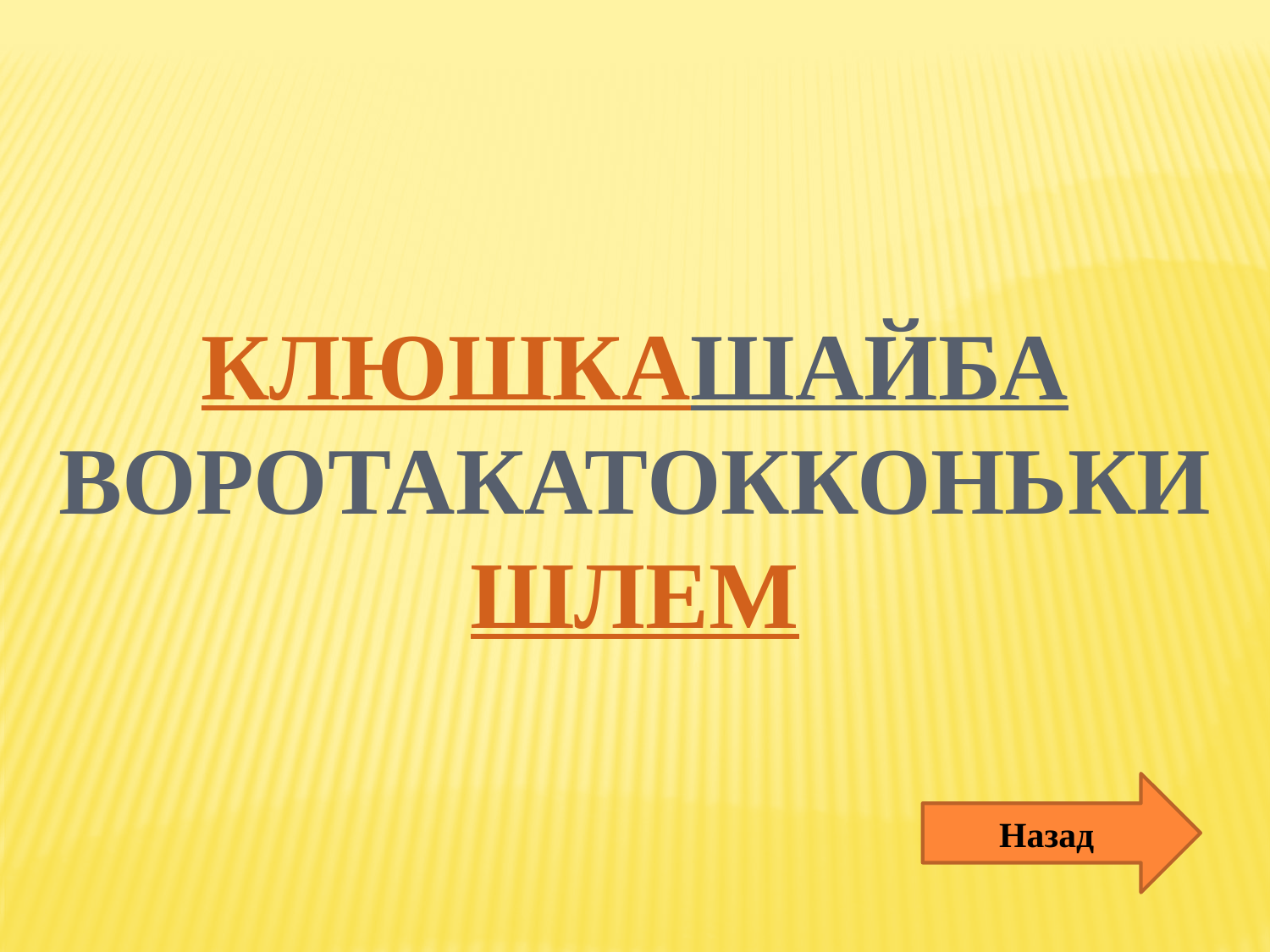

Клюшка
Шайба
Ворота
каток
Коньки
Шлем
Назад